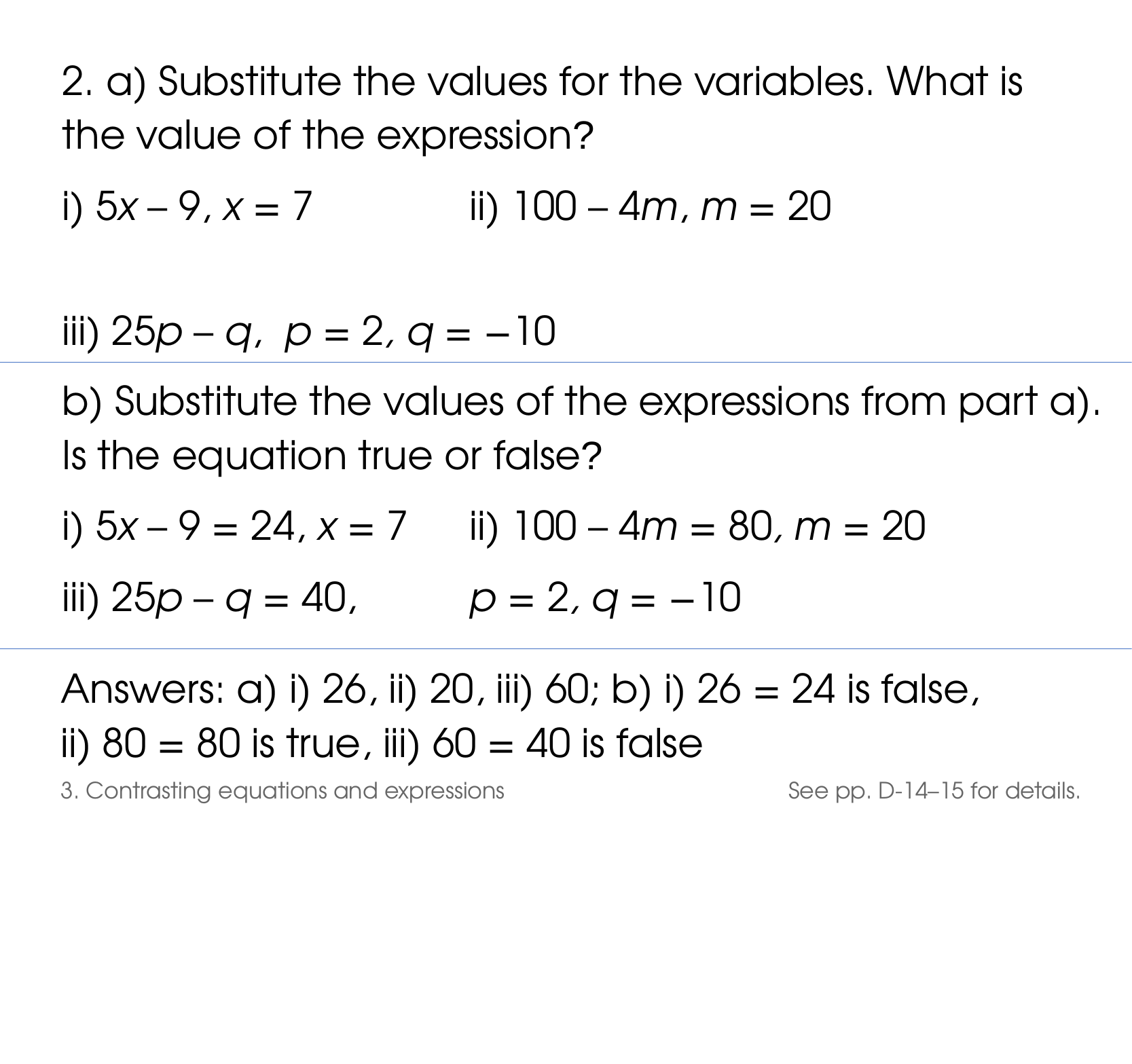

2. a) Substitute the values for the variables. What is
​the value of the expression?
i) 5x – 9, x = 7		ii) 100 – 4m, m = 20
iii) 25p – q,  p = 2, q = −10
b) Substitute the values of the expressions from part a). Is the equation true or false?
i) 5x – 9 = 24, x = 7	ii) 100 – 4m = 80, m = 20
iii) 25p – q = 40, 	p = 2, q = −10
Answers: a) i) 26, ii) 20, iii) 60; b) i) 26 = 24 is false,
ii) 80 = 80 is true, iii) 60 = 40 is false
3. Contrasting equations and expressions
See pp. D-14–15 for details.